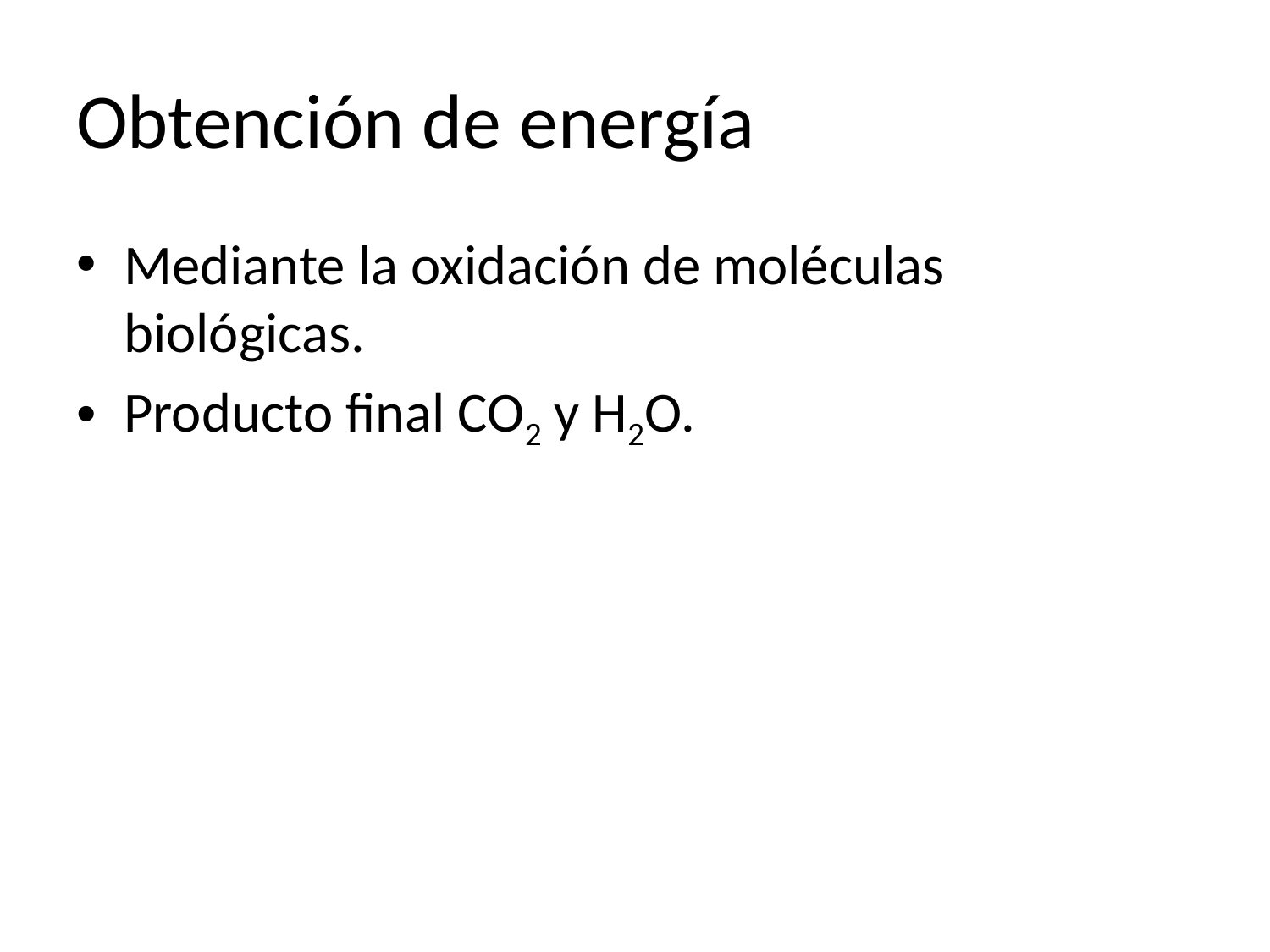

# Obtención de energía
Mediante la oxidación de moléculas biológicas.
Producto final CO2 y H2O.